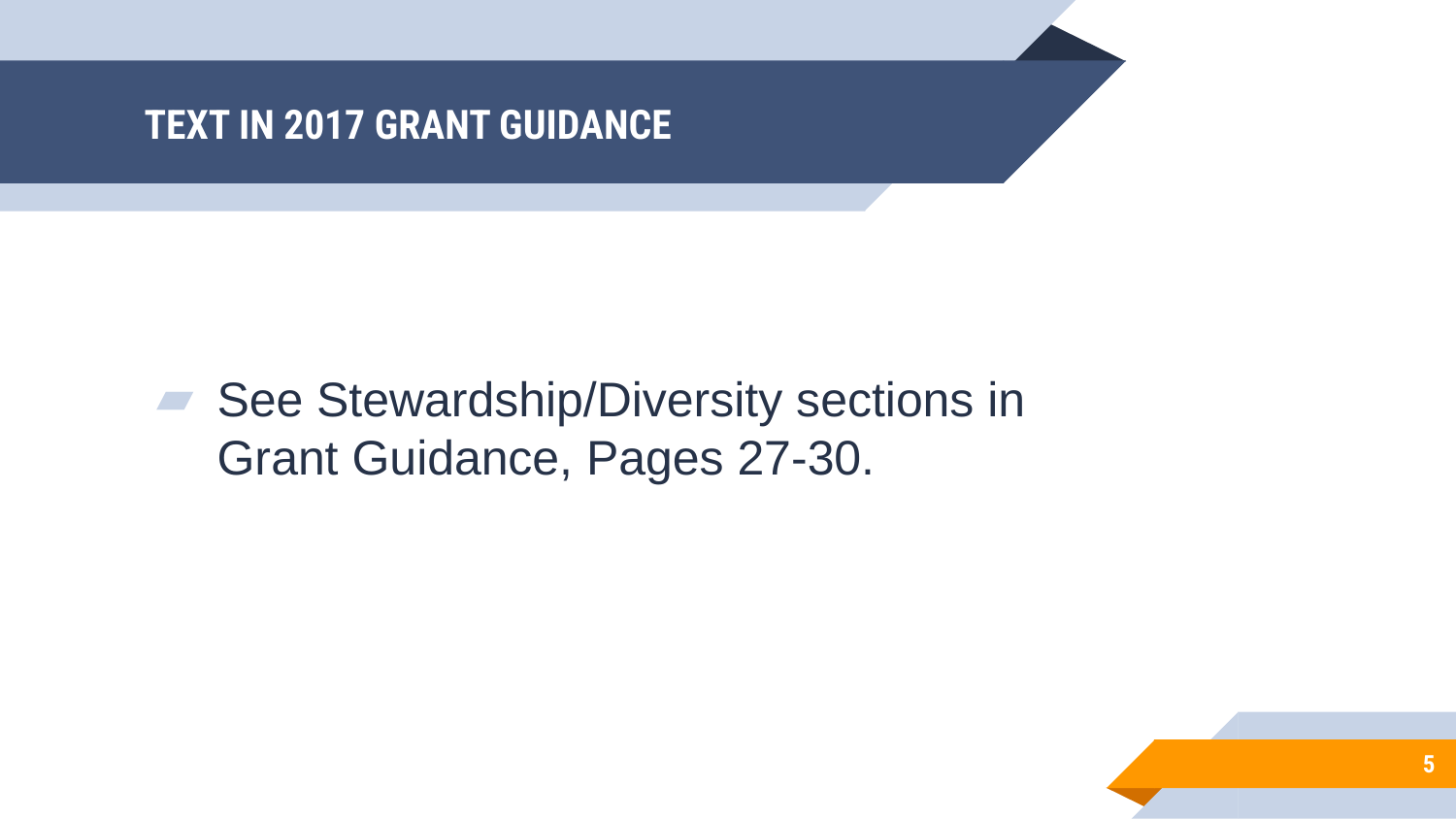

# TEXT IN 2017 GRANT GUIDANCE
See Stewardship/Diversity sections in Grant Guidance, Pages 27-30.

5